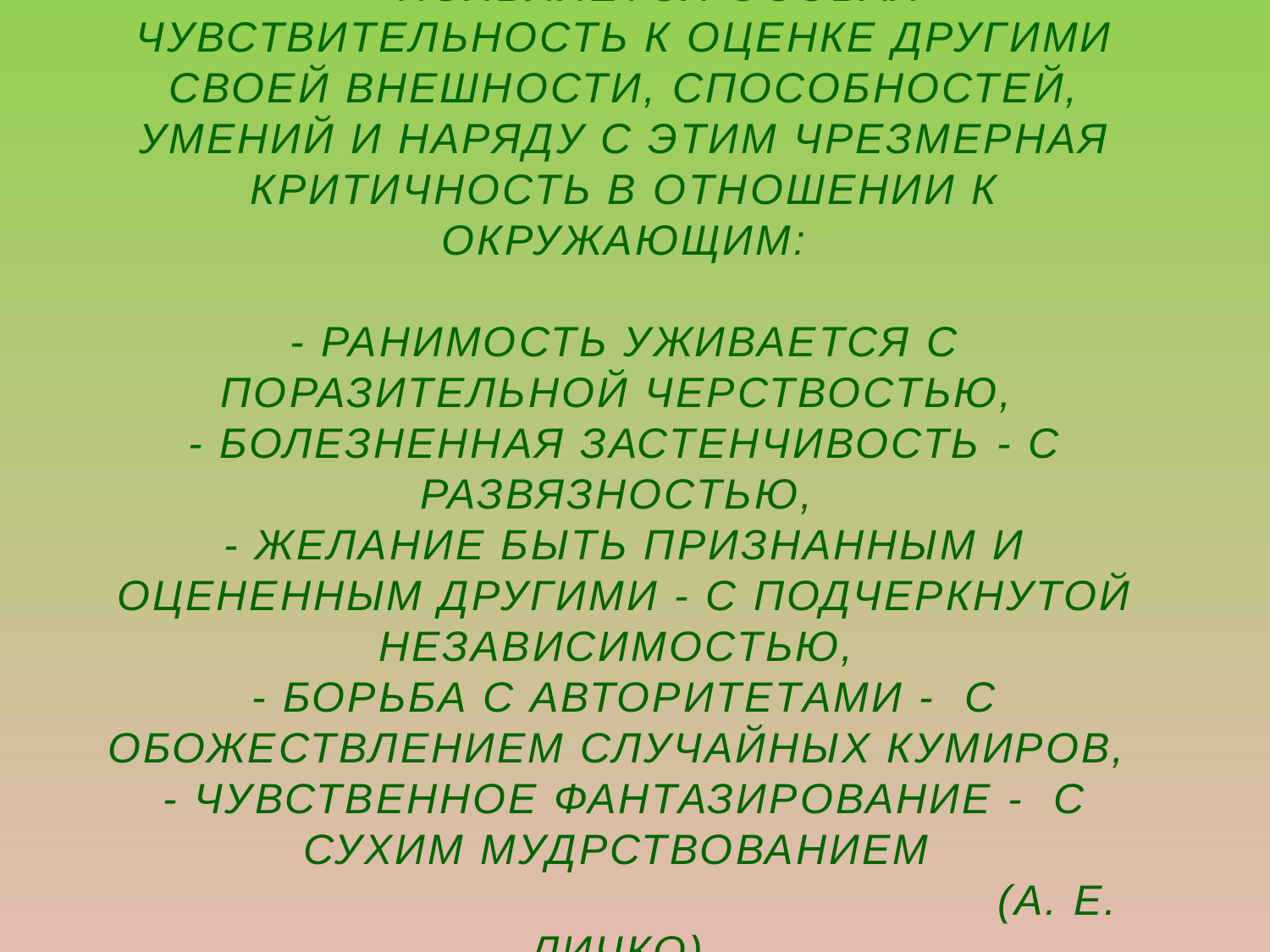

# Появляется особая чувствительность к оценке другими своей внешности, способностей, умений и наряду с этим чрезмерная критичность в отношении к окружающим: - ранимость уживается с поразительной черствостью, - болезненная застенчивость - с развязностью, - желание быть признанным и оцененным другими - с подчеркнутой независимостью, - борьба с авторитетами -  с обожествлением случайных кумиров, - чувственное фантазирование -  с сухим мудрствованием (А. Е. Личко).